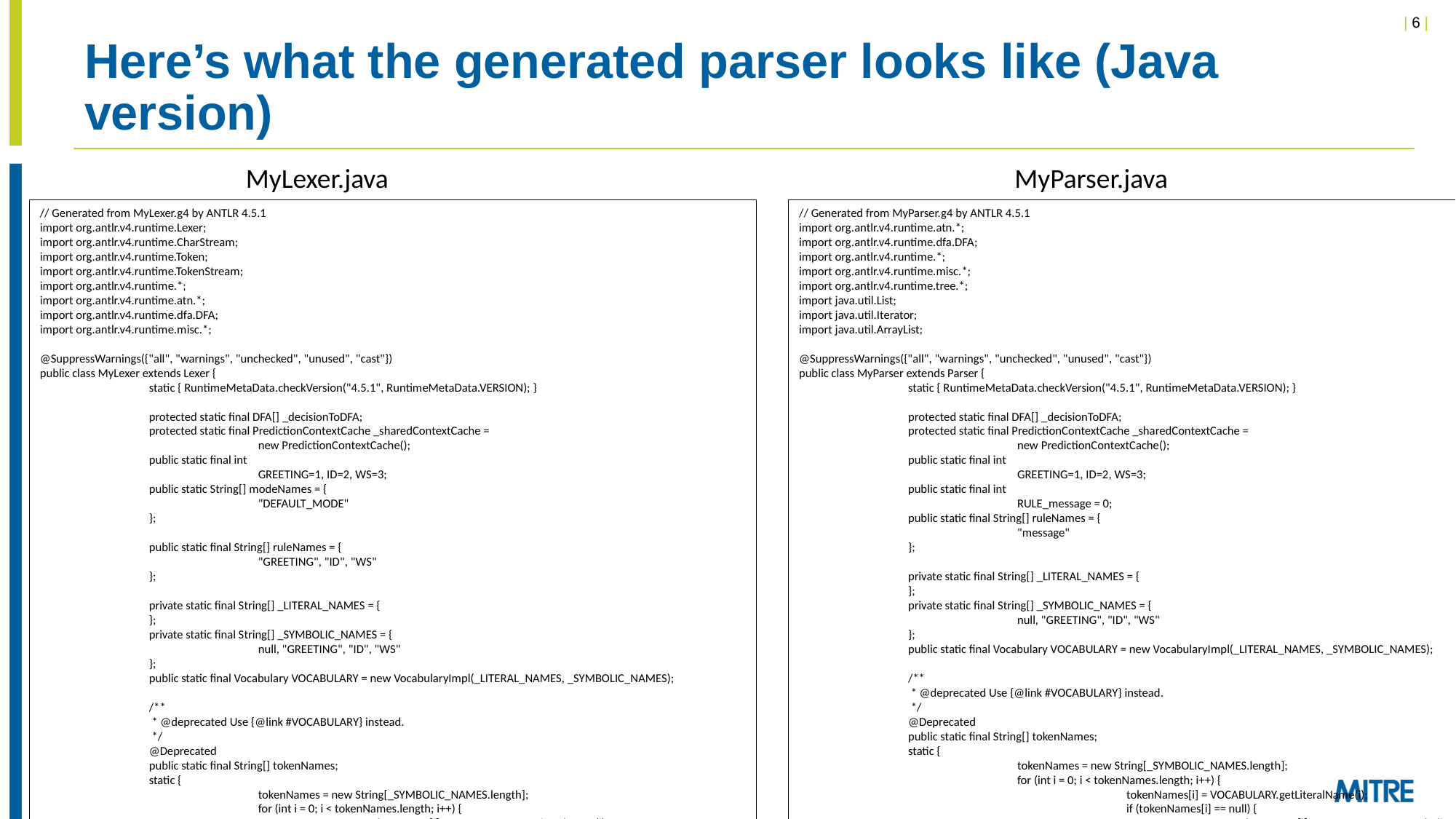

# Here’s what the generated parser looks like (Java version)
MyLexer.java
MyParser.java
// Generated from MyLexer.g4 by ANTLR 4.5.1
import org.antlr.v4.runtime.Lexer;
import org.antlr.v4.runtime.CharStream;
import org.antlr.v4.runtime.Token;
import org.antlr.v4.runtime.TokenStream;
import org.antlr.v4.runtime.*;
import org.antlr.v4.runtime.atn.*;
import org.antlr.v4.runtime.dfa.DFA;
import org.antlr.v4.runtime.misc.*;

@SuppressWarnings({"all", "warnings", "unchecked", "unused", "cast"})
public class MyLexer extends Lexer {
	static { RuntimeMetaData.checkVersion("4.5.1", RuntimeMetaData.VERSION); }

	protected static final DFA[] _decisionToDFA;
	protected static final PredictionContextCache _sharedContextCache =
		new PredictionContextCache();
	public static final int
		GREETING=1, ID=2, WS=3;
	public static String[] modeNames = {
		"DEFAULT_MODE"
	};

	public static final String[] ruleNames = {
		"GREETING", "ID", "WS"
	};

	private static final String[] _LITERAL_NAMES = {
	};
	private static final String[] _SYMBOLIC_NAMES = {
		null, "GREETING", "ID", "WS"
	};
	public static final Vocabulary VOCABULARY = new VocabularyImpl(_LITERAL_NAMES, _SYMBOLIC_NAMES);

	/**
	 * @deprecated Use {@link #VOCABULARY} instead.
	 */
	@Deprecated
	public static final String[] tokenNames;
	static {
		tokenNames = new String[_SYMBOLIC_NAMES.length];
		for (int i = 0; i < tokenNames.length; i++) {
			tokenNames[i] = VOCABULARY.getLiteralName(i);
			if (tokenNames[i] == null) {
				tokenNames[i] = VOCABULARY.getSymbolicName(i);
			}

			if (tokenNames[i] == null) {
				tokenNames[i] = "<INVALID>";
			}
		}
	}

	@Override
	@Deprecated
	public String[] getTokenNames() {
		return tokenNames;
	}

	@Override

	public Vocabulary getVocabulary() {
		return VOCABULARY;
	}

	public MyLexer(CharStream input) {
		super(input);
		_interp = new LexerATNSimulator(this,_ATN,_decisionToDFA,_sharedContextCache);
	}

	@Override
	public String getGrammarFileName() { return "MyLexer.g4"; }

	@Override
	public String[] getRuleNames() { return ruleNames; }

	@Override
	public String getSerializedATN() { return _serializedATN; }

	@Override
	public String[] getModeNames() { return modeNames; }

	@Override
	public ATN getATN() { return _ATN; }

	public static final String _serializedATN =
		"\3\u0430\ud6d1\u8206\uad2d\u4417\uaef1\u8d80\uaadd\2\5%\b\1\4\2\t\2\4"+
		"\3\t\3\4\4\t\4\3\2\3\2\3\2\3\2\3\2\3\2\3\2\3\2\3\2\3\2\3\2\3\2\3\2\3\2"+
		"\5\2\30\n\2\3\3\6\3\33\n\3\r\3\16\3\34\3\4\6\4 \n\4\r\4\16\4!\3\4\3\4"+
		"\2\2\5\3\3\5\4\7\5\3\2\4\4\2C\\c|\5\2\13\f\17\17\"\"\'\2\3\3\2\2\2\2\5"+
		"\3\2\2\2\2\7\3\2\2\2\3\27\3\2\2\2\5\32\3\2\2\2\7\37\3\2\2\2\t\n\7J\2\2"+
		"\n\13\7g\2\2\13\f\7n\2\2\f\r\7n\2\2\r\30\7q\2\2\16\17\7I\2\2\17\20\7t"+
		"\2\2\20\21\7g\2\2\21\22\7g\2\2\22\23\7v\2\2\23\24\7k\2\2\24\25\7p\2\2"+
		"\25\26\7i\2\2\26\30\7u\2\2\27\t\3\2\2\2\27\16\3\2\2\2\30\4\3\2\2\2\31"+
		"\33\t\2\2\2\32\31\3\2\2\2\33\34\3\2\2\2\34\32\3\2\2\2\34\35\3\2\2\2\35"+
		"\6\3\2\2\2\36 \t\3\2\2\37\36\3\2\2\2 !\3\2\2\2!\37\3\2\2\2!\"\3\2\2\2"+
		"\"#\3\2\2\2#$\b\4\2\2$\b\3\2\2\2\6\2\27\34!\3\b\2\2";
	public static final ATN _ATN =
		new ATNDeserializer().deserialize(_serializedATN.toCharArray());
	static {
		_decisionToDFA = new DFA[_ATN.getNumberOfDecisions()];
		for (int i = 0; i < _ATN.getNumberOfDecisions(); i++) {
			_decisionToDFA[i] = new DFA(_ATN.getDecisionState(i), i);
		}
	}
}
// Generated from MyParser.g4 by ANTLR 4.5.1
import org.antlr.v4.runtime.atn.*;
import org.antlr.v4.runtime.dfa.DFA;
import org.antlr.v4.runtime.*;
import org.antlr.v4.runtime.misc.*;
import org.antlr.v4.runtime.tree.*;
import java.util.List;
import java.util.Iterator;
import java.util.ArrayList;

@SuppressWarnings({"all", "warnings", "unchecked", "unused", "cast"})
public class MyParser extends Parser {
	static { RuntimeMetaData.checkVersion("4.5.1", RuntimeMetaData.VERSION); }

	protected static final DFA[] _decisionToDFA;
	protected static final PredictionContextCache _sharedContextCache =
		new PredictionContextCache();
	public static final int
		GREETING=1, ID=2, WS=3;
	public static final int
		RULE_message = 0;
	public static final String[] ruleNames = {
		"message"
	};

	private static final String[] _LITERAL_NAMES = {
	};
	private static final String[] _SYMBOLIC_NAMES = {
		null, "GREETING", "ID", "WS"
	};
	public static final Vocabulary VOCABULARY = new VocabularyImpl(_LITERAL_NAMES, _SYMBOLIC_NAMES);

	/**
	 * @deprecated Use {@link #VOCABULARY} instead.
	 */
	@Deprecated
	public static final String[] tokenNames;
	static {
		tokenNames = new String[_SYMBOLIC_NAMES.length];
		for (int i = 0; i < tokenNames.length; i++) {
			tokenNames[i] = VOCABULARY.getLiteralName(i);
			if (tokenNames[i] == null) {
				tokenNames[i] = VOCABULARY.getSymbolicName(i);
			}

			if (tokenNames[i] == null) {
				tokenNames[i] = "<INVALID>";
			}
		}
	}

	@Override
	@Deprecated
	public String[] getTokenNames() {
		return tokenNames;
	}

	@Override

	public Vocabulary getVocabulary() {
		return VOCABULARY;
	}

	@Override
	public String getGrammarFileName() { return "MyParser.g4"; }

	@Override
	public String[] getRuleNames() { return ruleNames; }

	@Override
	public String getSerializedATN() { return _serializedATN; }

	@Override
	public ATN getATN() { return _ATN; }

	public MyParser(TokenStream input) {
		super(input);
		_interp = new ParserATNSimulator(this,_ATN,_decisionToDFA,_sharedContextCache);
	}
	public static class MessageContext extends ParserRuleContext {
		public TerminalNode GREETING() { return getToken(MyParser.GREETING, 0); }
		public TerminalNode ID() { return getToken(MyParser.ID, 0); }
		public MessageContext(ParserRuleContext parent, int invokingState) {
			super(parent, invokingState);
		}
		@Override public int getRuleIndex() { return RULE_message; }
	}

	public final MessageContext message() throws RecognitionException {
		MessageContext _localctx = new MessageContext(_ctx, getState());
		enterRule(_localctx, 0, RULE_message);
		try {
			enterOuterAlt(_localctx, 1);
			{
			setState(2);
			match(GREETING);
			setState(3);
			match(ID);
			}
		}
		catch (RecognitionException re) {
			_localctx.exception = re;
			_errHandler.reportError(this, re);
			_errHandler.recover(this, re);
		}
		finally {
			exitRule();
		}
		return _localctx;
	}

	public static final String _serializedATN =
		"\3\u0430\ud6d1\u8206\uad2d\u4417\uaef1\u8d80\uaadd\3\5\b\4\2\t\2\3\2\3"+
		"\2\3\2\3\2\2\2\3\2\2\2\6\2\4\3\2\2\2\4\5\7\3\2\2\5\6\7\4\2\2\6\3\3\2\2"+
		"\2\2";
	public static final ATN _ATN =
		new ATNDeserializer().deserialize(_serializedATN.toCharArray());
	static {
		_decisionToDFA = new DFA[_ATN.getNumberOfDecisions()];
		for (int i = 0; i < _ATN.getNumberOfDecisions(); i++) {
			_decisionToDFA[i] = new DFA(_ATN.getDecisionState(i), i);
		}
	}
}